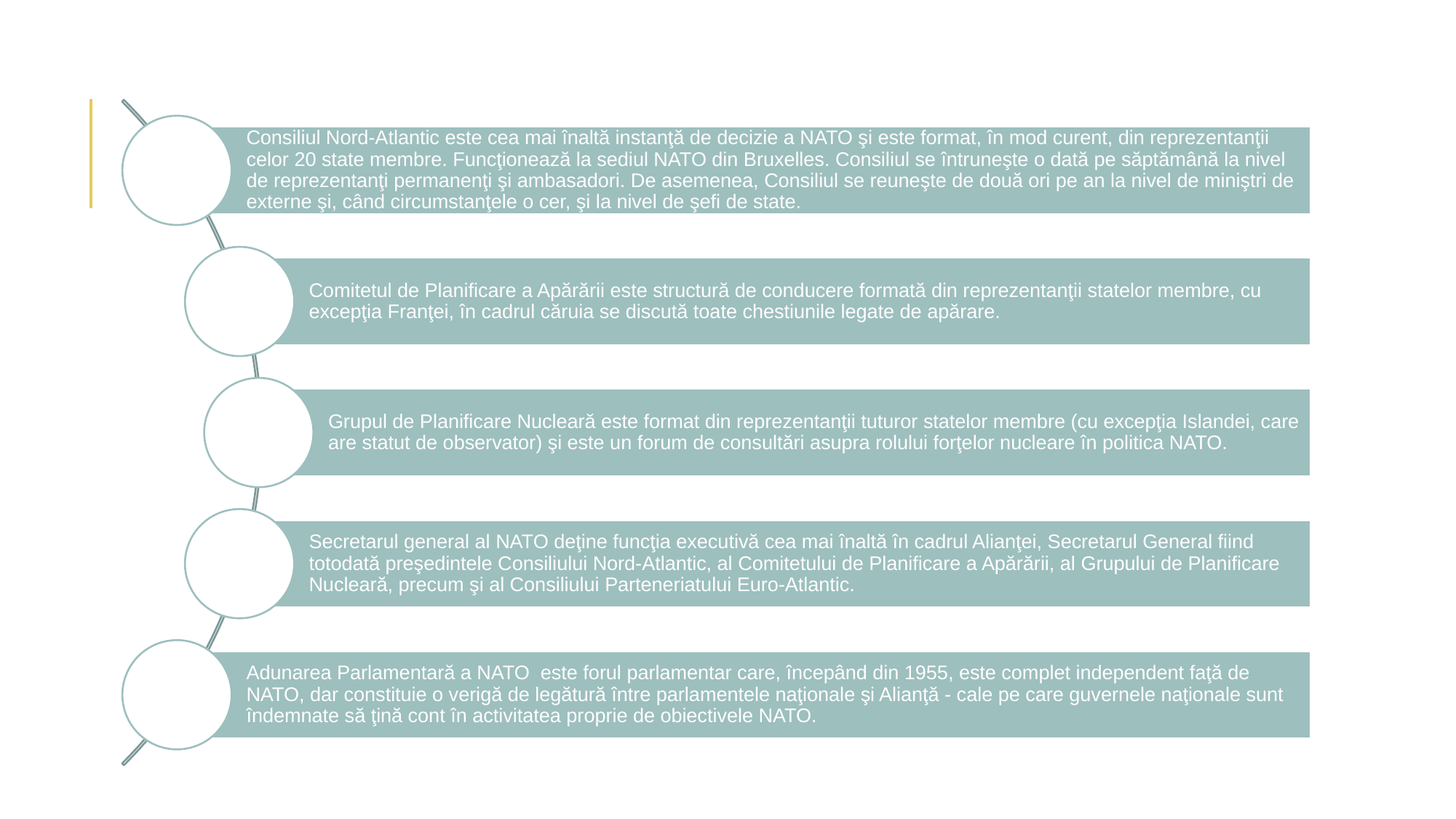

Consiliul Nord-Atlantic este cea mai înaltă instanţă de decizie a NATO şi este format, în mod curent, din reprezentanţii celor 20 state membre. Funcţionează la sediul NATO din Bruxelles. Consiliul se întruneşte o dată pe săptămână la nivel de reprezentanţi permanenţi şi ambasadori. De asemenea, Consiliul se reuneşte de două ori pe an la nivel de miniştri de externe şi, când circumstanţele o cer, şi la nivel de şefi de state.
Comitetul de Planificare a Apărării este structură de conducere formată din reprezentanţii statelor membre, cu excepţia Franţei, în cadrul căruia se discută toate chestiunile legate de apărare.
Grupul de Planificare Nucleară este format din reprezentanţii tuturor statelor membre (cu excepţia Islandei, care are statut de observator) şi este un forum de consultări asupra rolului forţelor nucleare în politica NATO.
Secretarul general al NATO deţine funcţia executivă cea mai înaltă în cadrul Alianţei, Secretarul General fiind totodată preşedintele Consiliului Nord-Atlantic, al Comitetului de Planificare a Apărării, al Grupului de Planificare Nucleară, precum şi al Consiliului Parteneriatului Euro-Atlantic.
Adunarea Parlamentară a NATO  este forul parlamentar care, începând din 1955, este complet independent faţă de NATO, dar constituie o verigă de legătură între parlamentele naţionale şi Alianţă - cale pe care guvernele naţionale sunt îndemnate să ţină cont în activitatea proprie de obiectivele NATO.